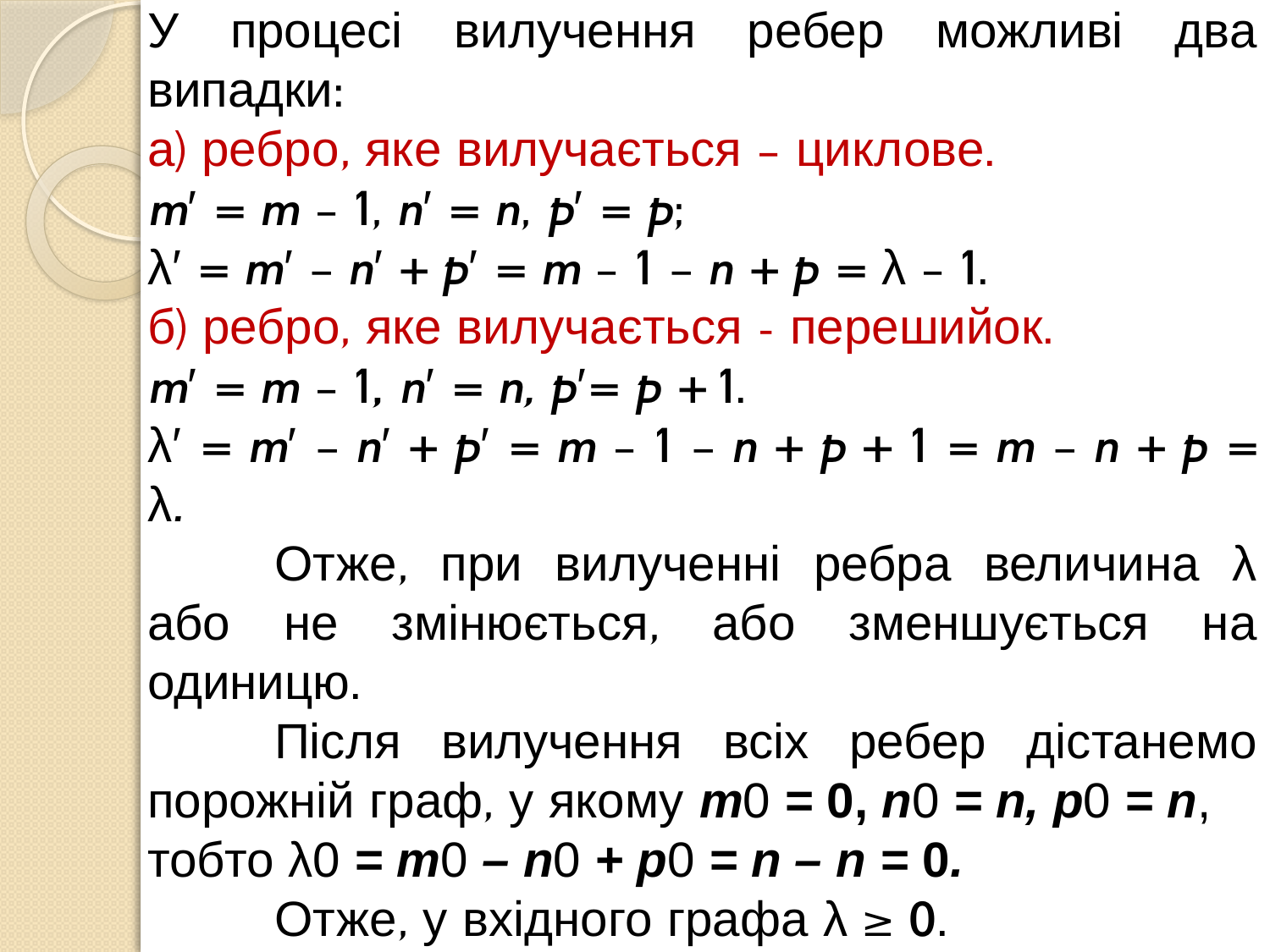

У процесі вилучення ребер можливі два випадки:
а) ребро, яке вилучається – циклове.
m′ = m – 1, n′ = n, p′ = p;
λ′ = m′ – n′ + p′ = m – 1 – n + p = λ – 1.
б) ребро, яке вилучається − перешийок.
m′ = m – 1, n′ = n, p′= p + 1.
λ′ = m′ – n′ + p′ = m – 1 – n + p + 1 = m – n + p = λ.
	Отже, при вилученні ребра величина λ або не змінюється, або зменшується на одиницю.
	Після вилучення всіх ребер дістанемо порожній граф, у якому m0 = 0, n0 = n, p0 = n,
тобто λ0 = m0 – n0 + p0 = n – n = 0.
	Отже, у вхідного графа λ ≥ 0.